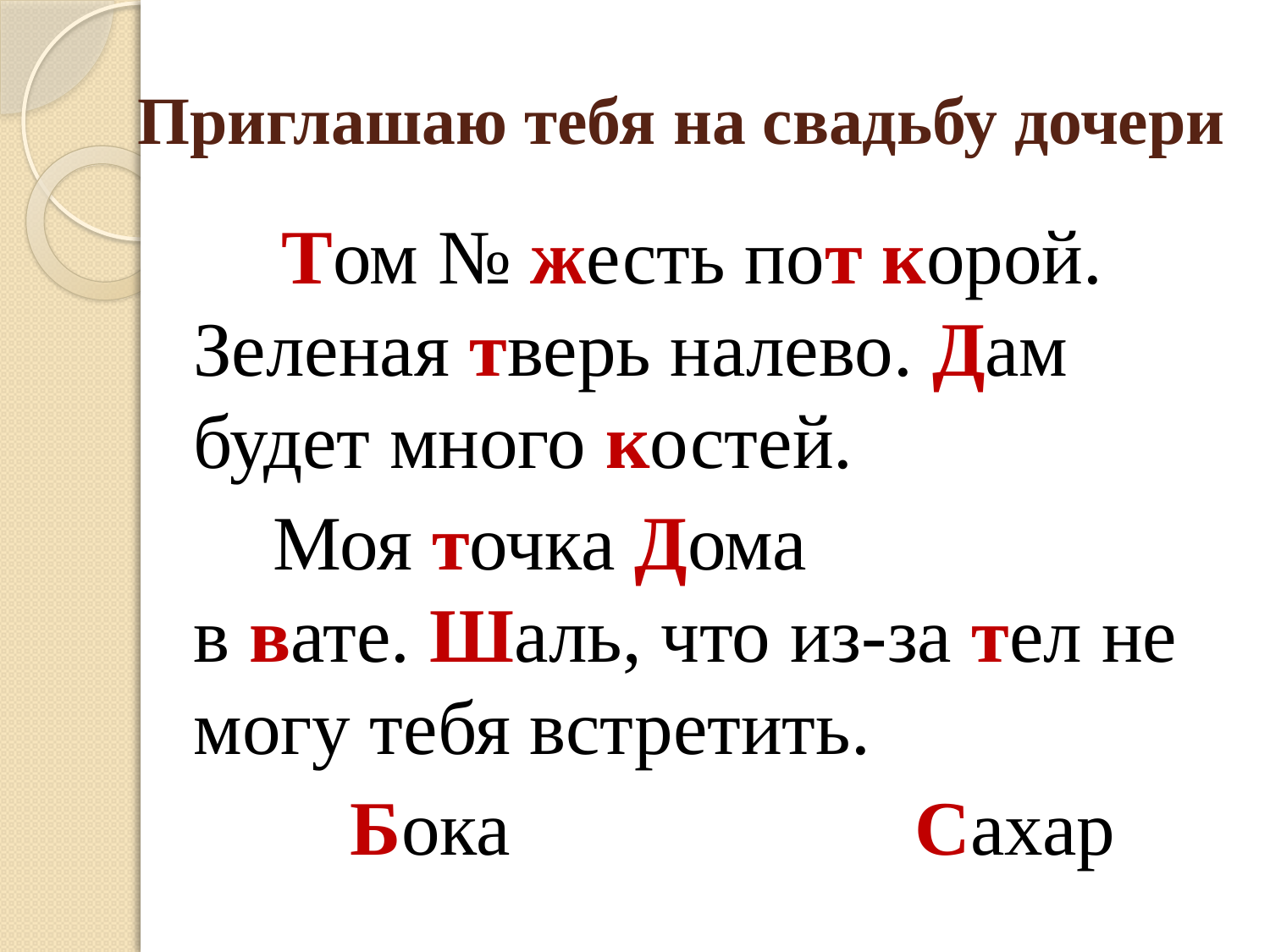

# Приглашаю тебя на свадьбу дочери
        Том № жесть пот корой. Зеленая тверь налево. Дам будет много костей.
      Моя точка Дома в вате. Шаль, что из-за тел не могу тебя встретить.
          Бока                     Сахар